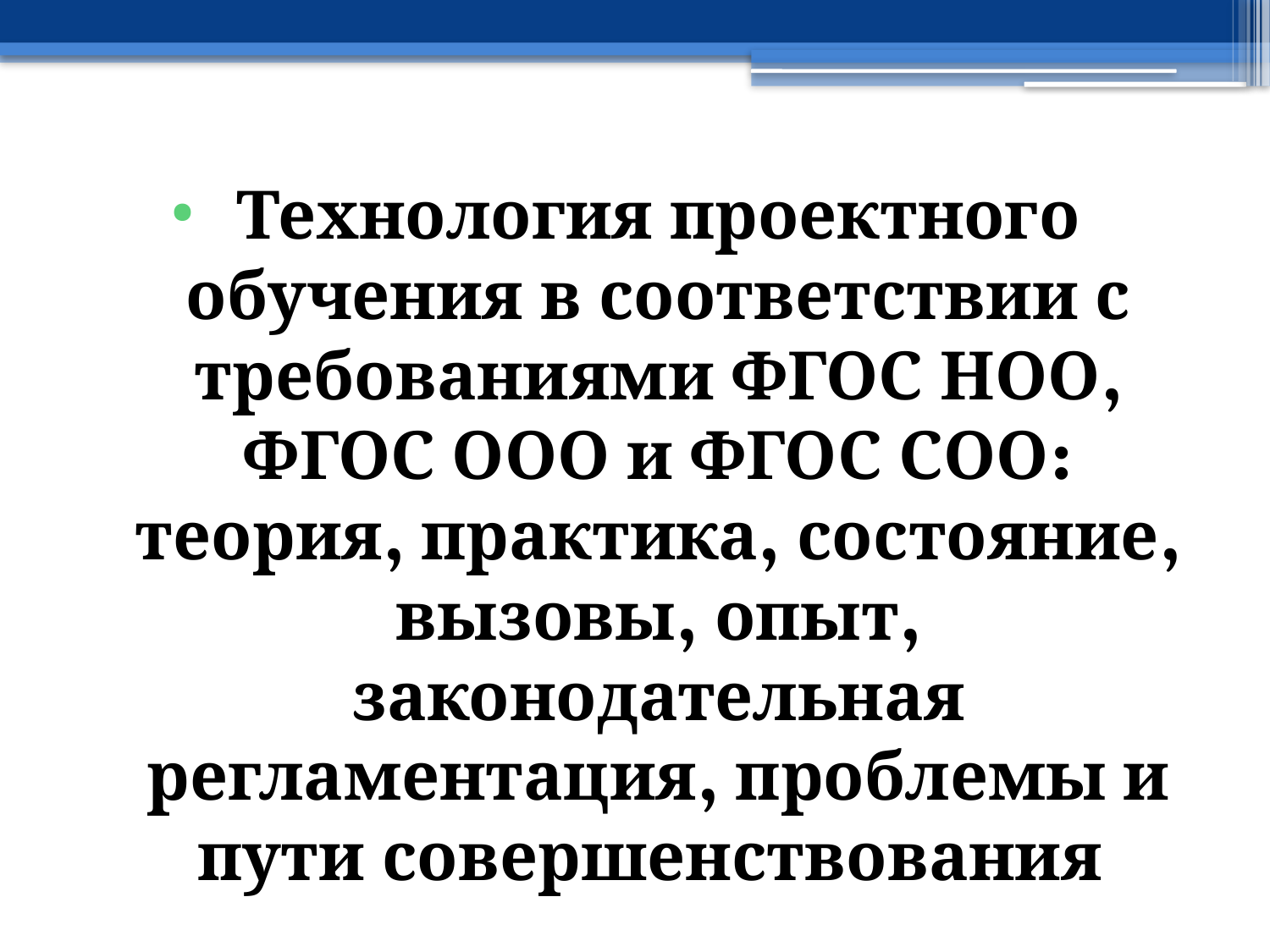

#
Технология проектного обучения в соответствии с требованиями ФГОС НОО, ФГОС ООО и ФГОС СОО: теория, практика, состояние, вызовы, опыт, законодательная регламентация, проблемы и пути совершенствования